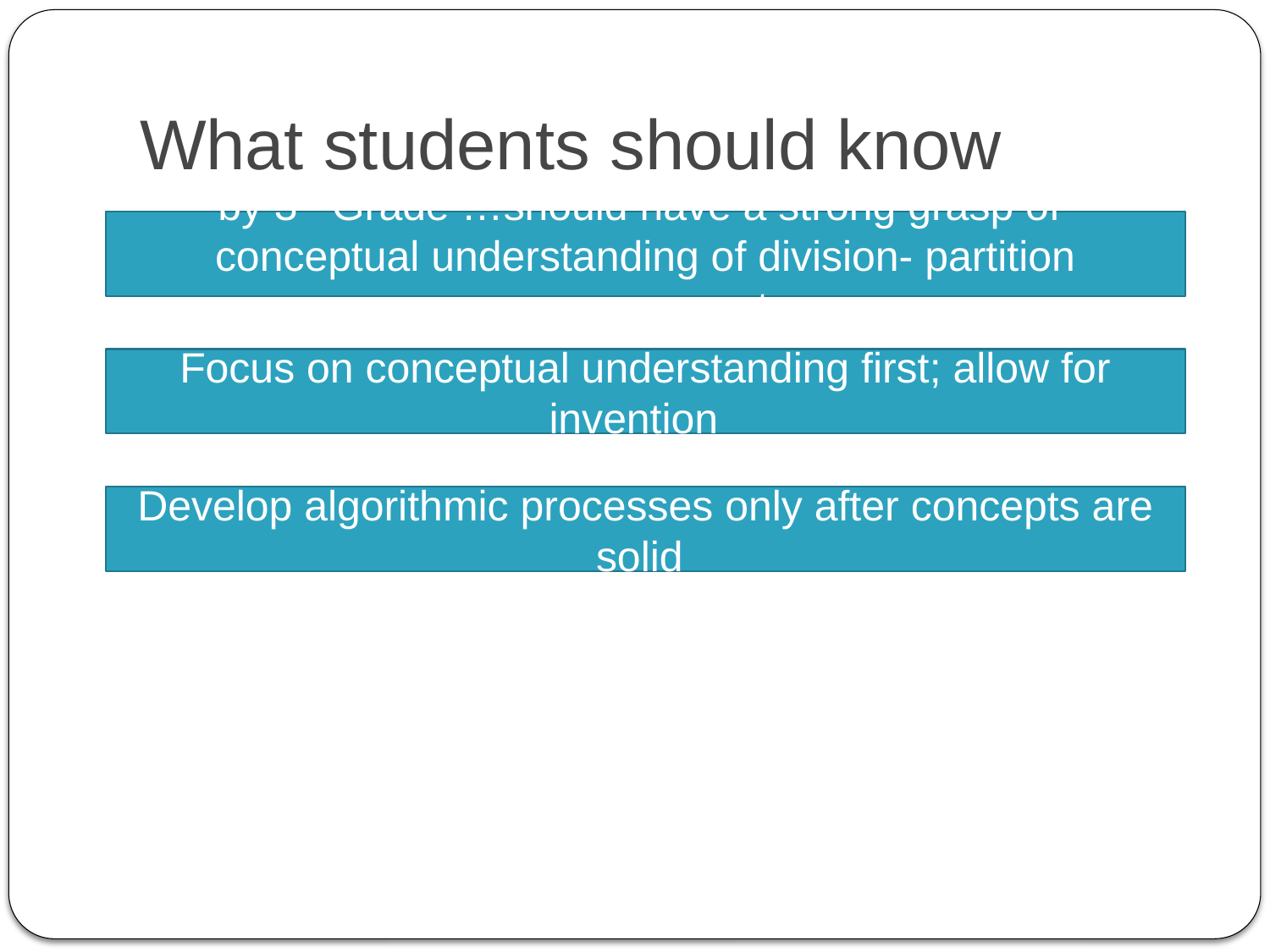

# What students should know
by 3rd Grade …should have a strong grasp of  conceptual understanding of division- partition measurement
Focus on conceptual understanding first; allow for invention
Develop algorithmic processes only after concepts are solid